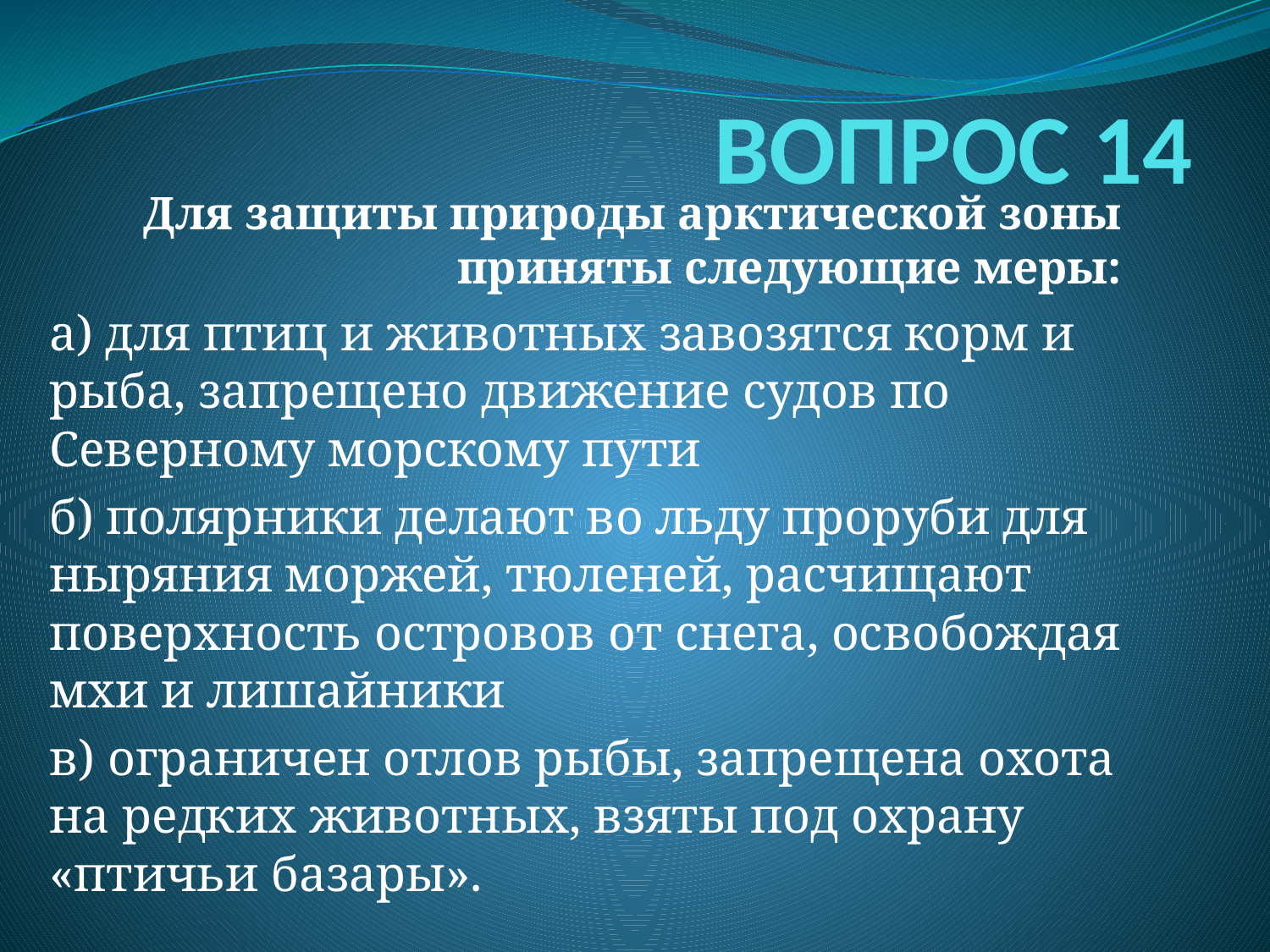

# ВОПРОС 14
Для защиты природы арктической зоны приняты следующие меры:
а) для птиц и животных завозятся корм и рыба, запрещено движение судов по Северному морскому пути
б) полярники делают во льду проруби для ныряния моржей, тюленей, расчищают поверхность островов от снега, освобождая мхи и лишайники
в) ограничен отлов рыбы, запрещена охота на редких животных, взяты под охрану «птичьи базары».